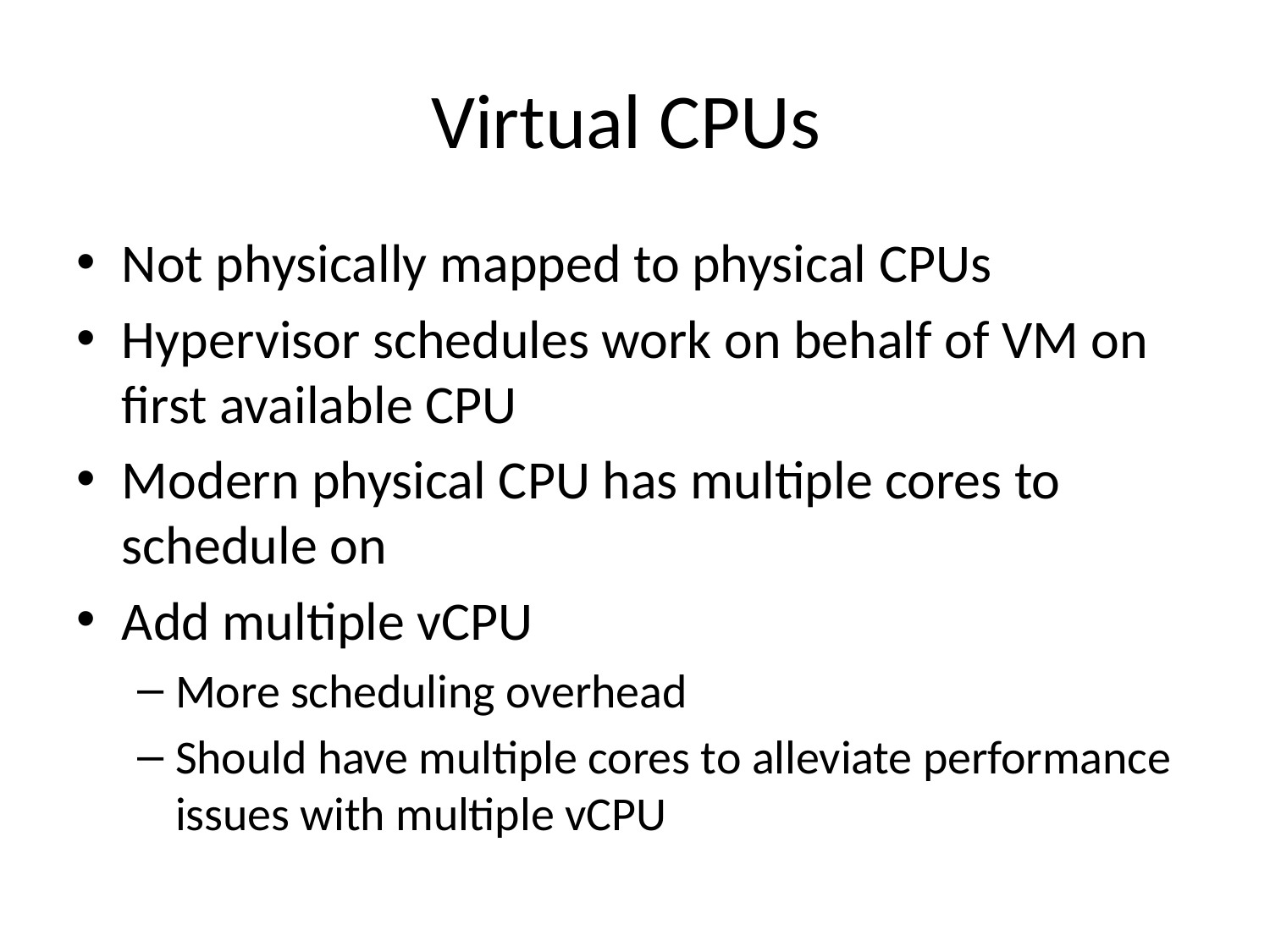

# Virtual CPUs
Not physically mapped to physical CPUs
Hypervisor schedules work on behalf of VM on first available CPU
Modern physical CPU has multiple cores to schedule on
Add multiple vCPU
More scheduling overhead
Should have multiple cores to alleviate performance issues with multiple vCPU